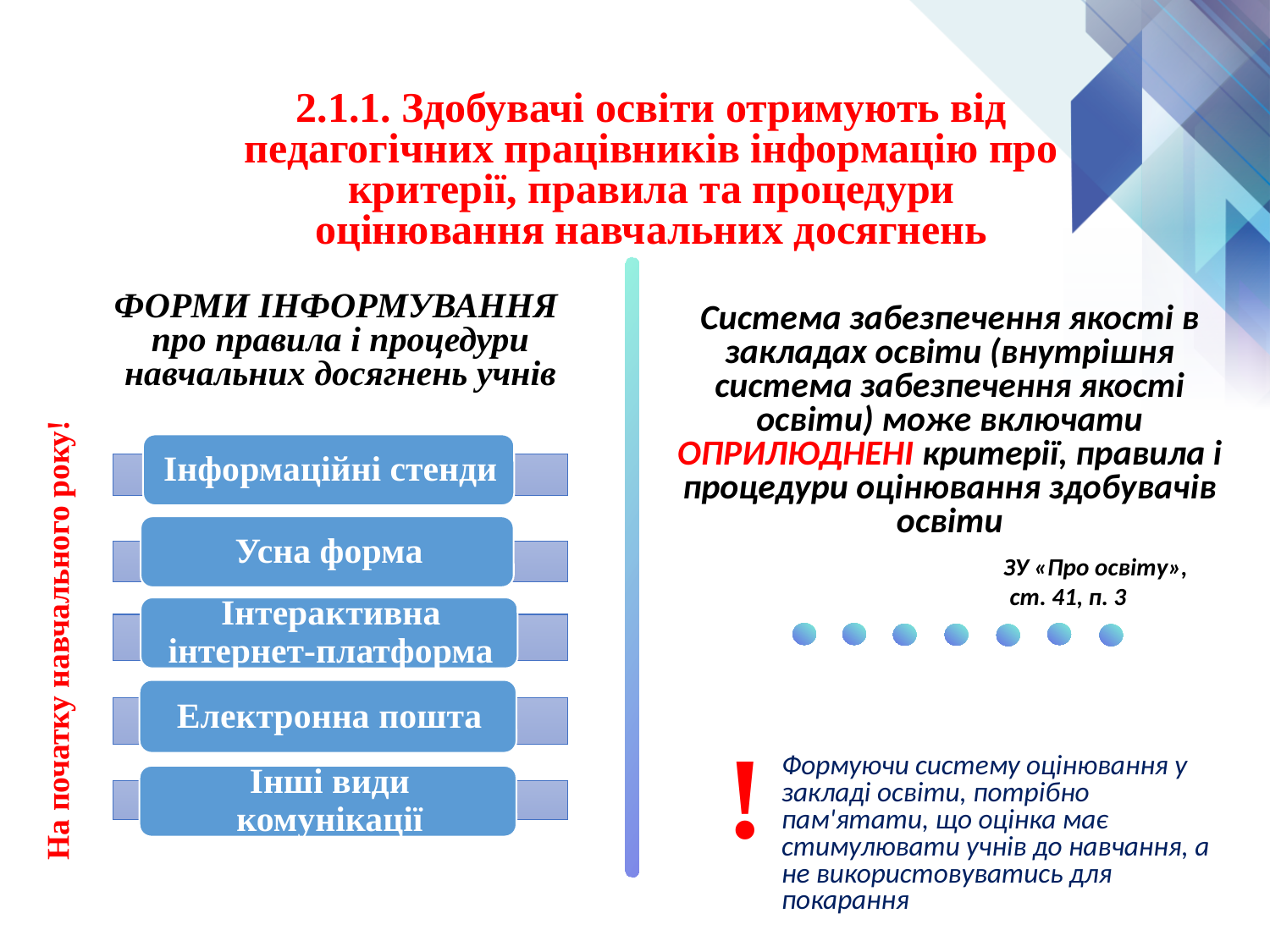

2.1.1. Здобувачі освіти отримують від педагогічних працівників інформацію про критерії, правила та процедури оцінювання навчальних досягнень
ФОРМИ ІНФОРМУВАННЯ
про правила і процедури навчальних досягнень учнів
Система забезпечення якості в закладах освіти (внутрішня система забезпечення якості освіти) може включати ОПРИЛЮДНЕНІ критерії, правила і процедури оцінювання здобувачів освіти

                                                      ЗУ «Про освіту»,
                                           ст. 41, п. 3
Інформаційні стенди
Усна форма
Інтерактивна інтернет-платформа
Електронна пошта
Інші види комунікації

На початку навчального року!

!
Формуючи систему оцінювання у закладі освіти, потрібно пам'ятати, що оцінка має стимулювати учнів до навчання, а не використовуватись для покарання